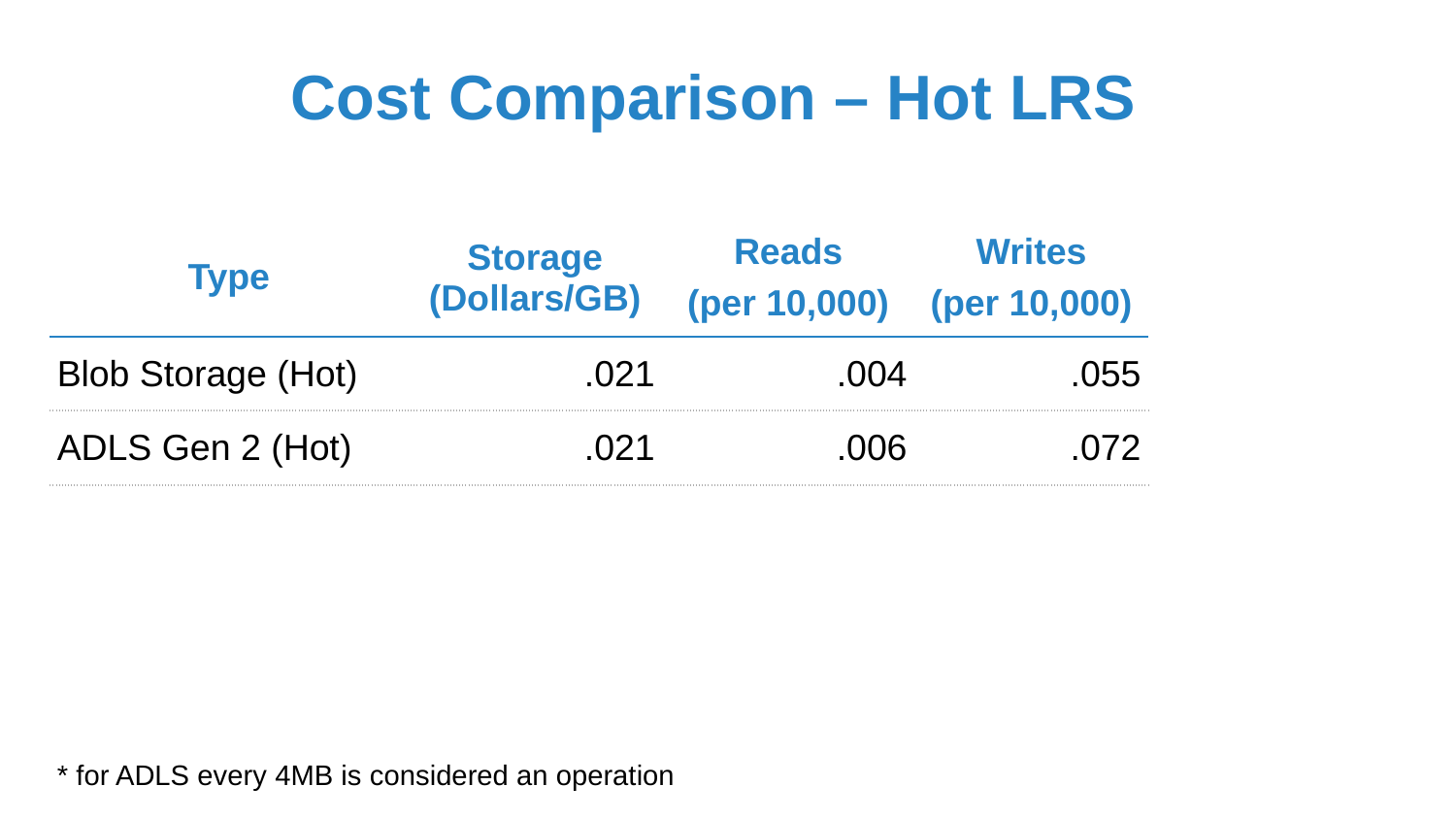

# Cost Comparison – Hot LRS
| Type | Storage (Dollars/GB) | Reads (per 10,000) | Writes (per 10,000) |
| --- | --- | --- | --- |
| Blob Storage (Hot) | .021 | .004 | .055 |
| ADLS Gen 2 (Hot) | .021 | .006 | .072 |
* for ADLS every 4MB is considered an operation